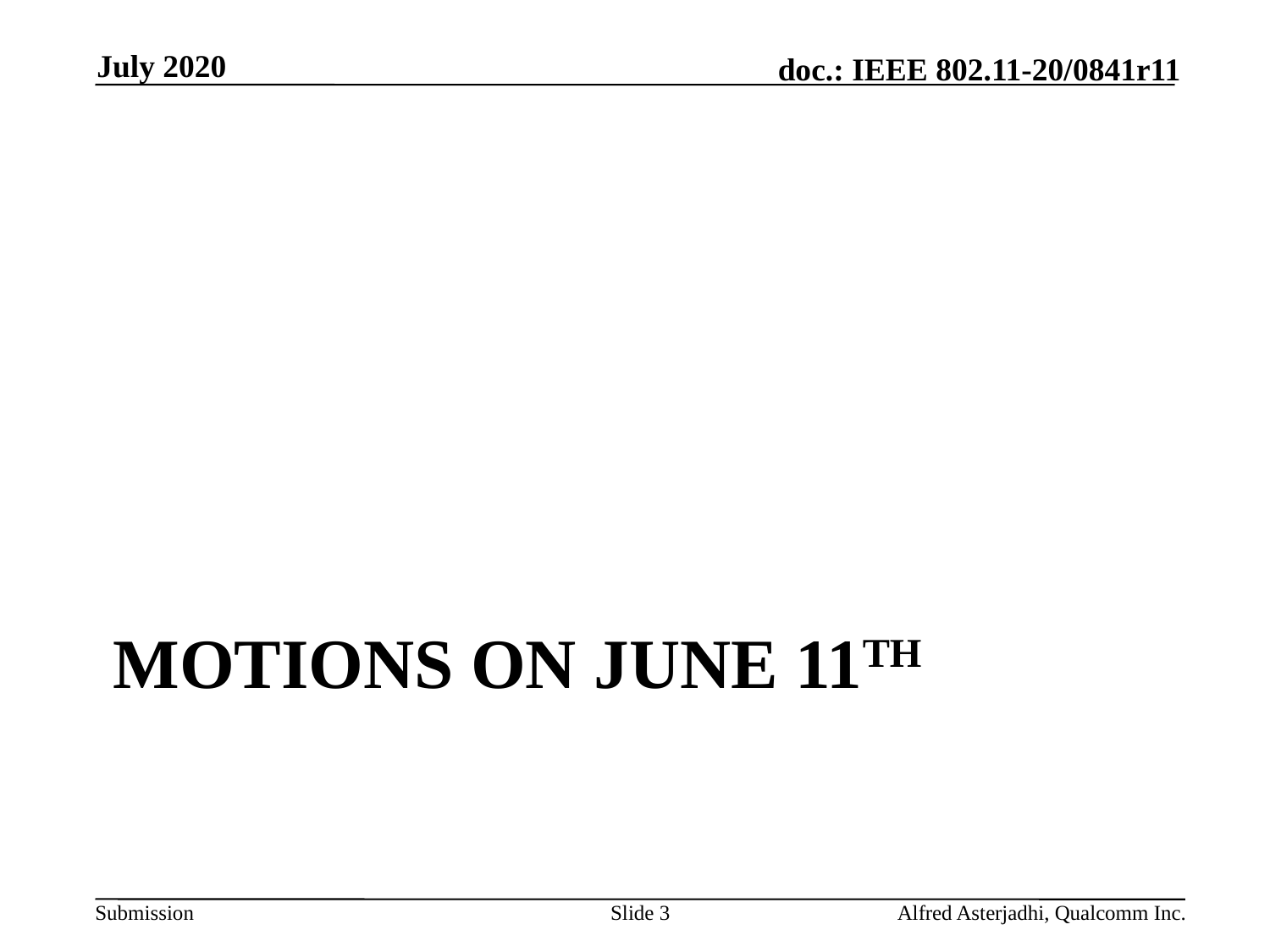

July 2020

# Motions on June 11th
Slide 3
Alfred Asterjadhi, Qualcomm Inc.